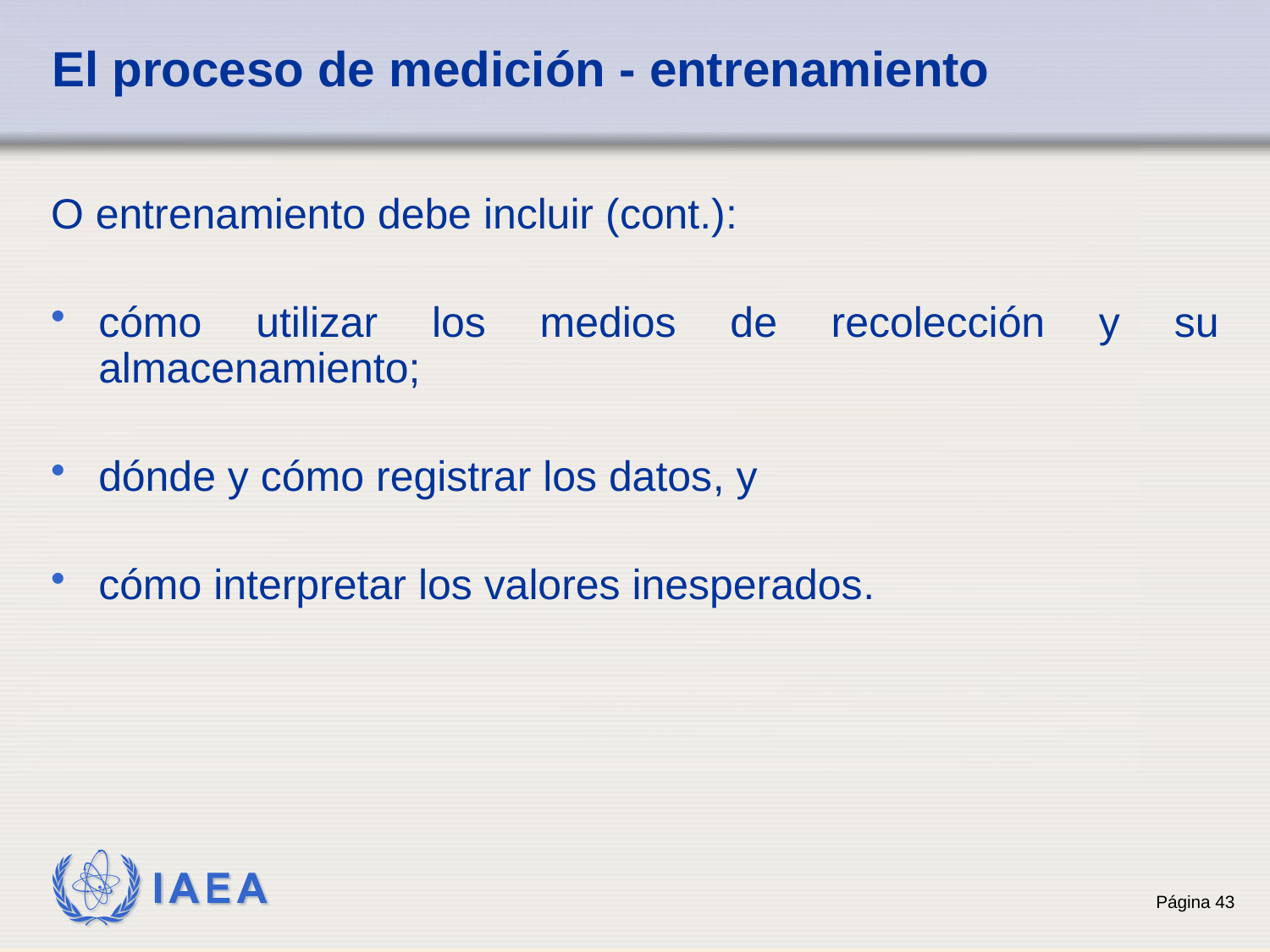

# El proceso de medición - entrenamiento
O entrenamiento debe incluir (cont.):

cómo utilizar los medios de recolección y su almacenamiento;

dónde y cómo registrar los datos, y

cómo interpretar los valores inesperados.

43